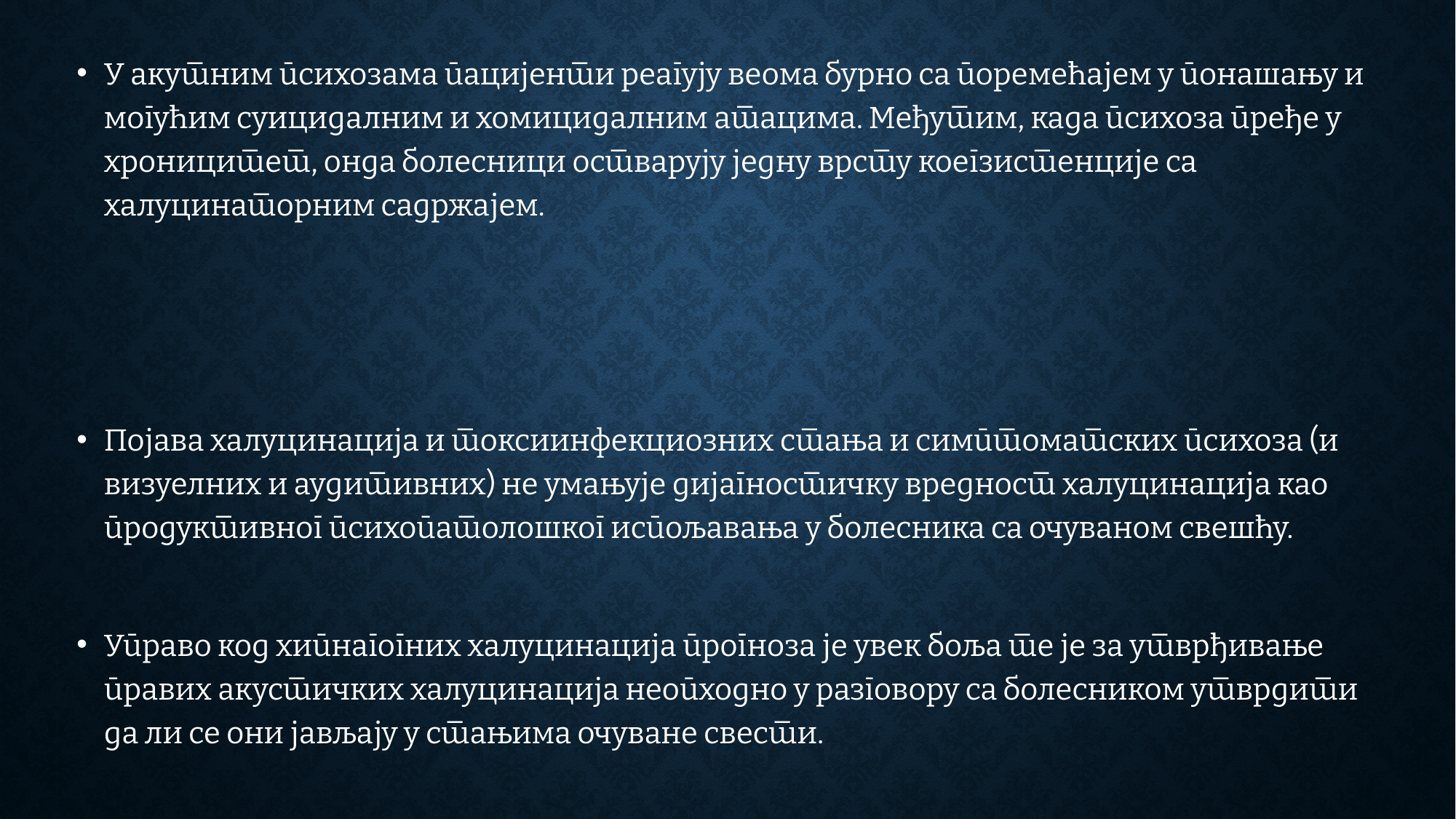

У акутним психозама пацијенти реагују веома бурно са поремећајем у понашању и могућим суицидалним и хомицидалним атацима. Међутим, када психоза пређе у хроницитет, онда болесници остварују једну врсту коегзистенције са халуцинаторним садржајем.

Појава халуцинација и токсиинфекциозних стања и симптоматских психоза (и визуелних и аудитивних) не умањује дијагностичку вредност халуцинација као продуктивног психопатолошког испољавања у болесника са очуваном свешћу.

Управо код хипнагогних халуцинација прогноза је увек боља те је за утврђивање правих акустичких халуцинација неопходно у разговору са болесником утврдити да ли се они јављају у стањима очуване свести.